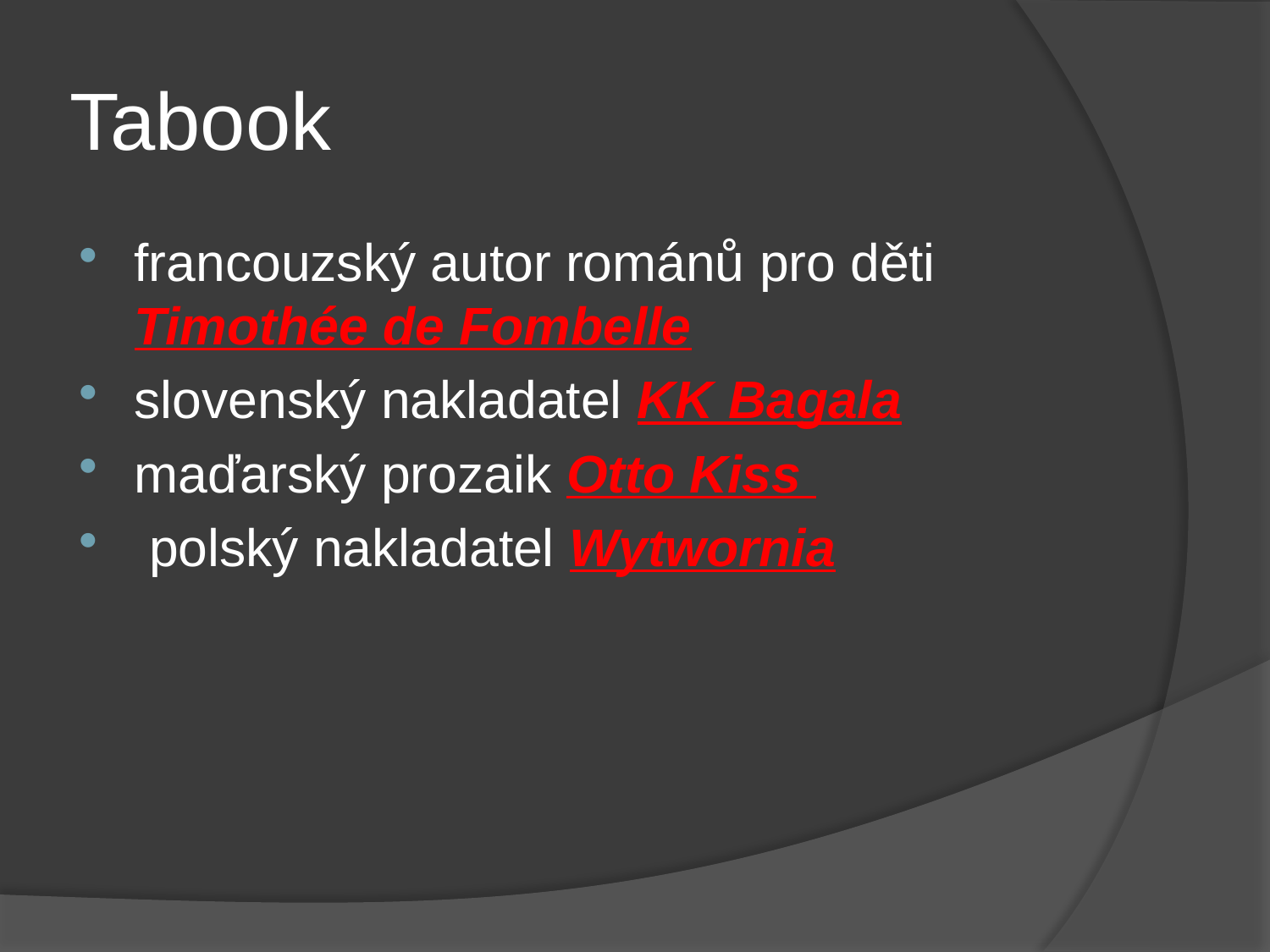

# Tabook
francouzský autor románů pro děti Timothée de Fombelle
slovenský nakladatel KK Bagala
maďarský prozaik Otto Kiss
 polský nakladatel Wytwornia